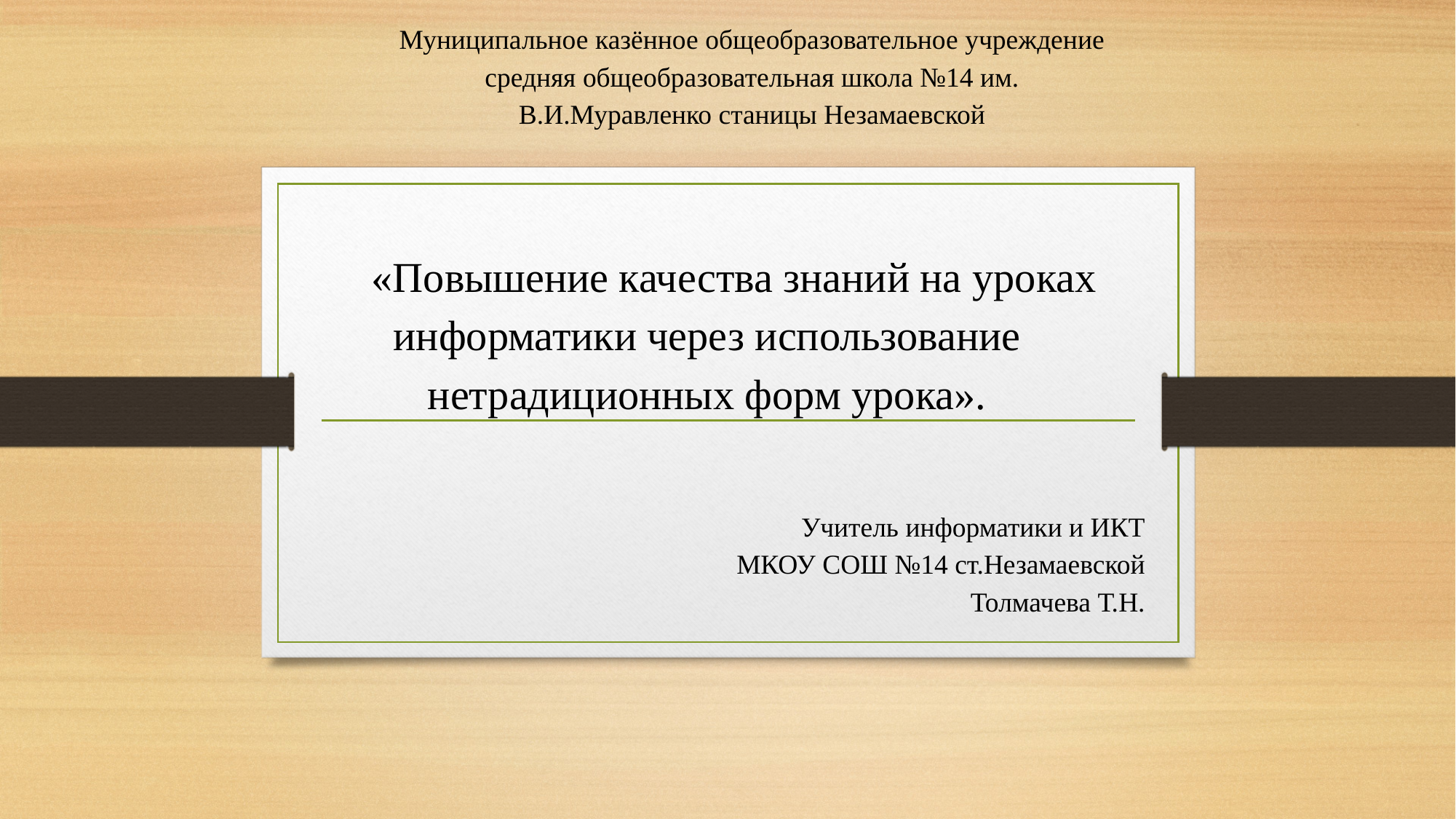

Муниципальное казённое общеобразовательное учреждение
средняя общеобразовательная школа №14 им. В.И.Муравленко станицы Незамаевской
«Повышение качества знаний на уроках информатики через использование нетрадиционных форм урока».
Учитель информатики и ИКТ
МКОУ СОШ №14 ст.Незамаевской
Толмачева Т.Н.